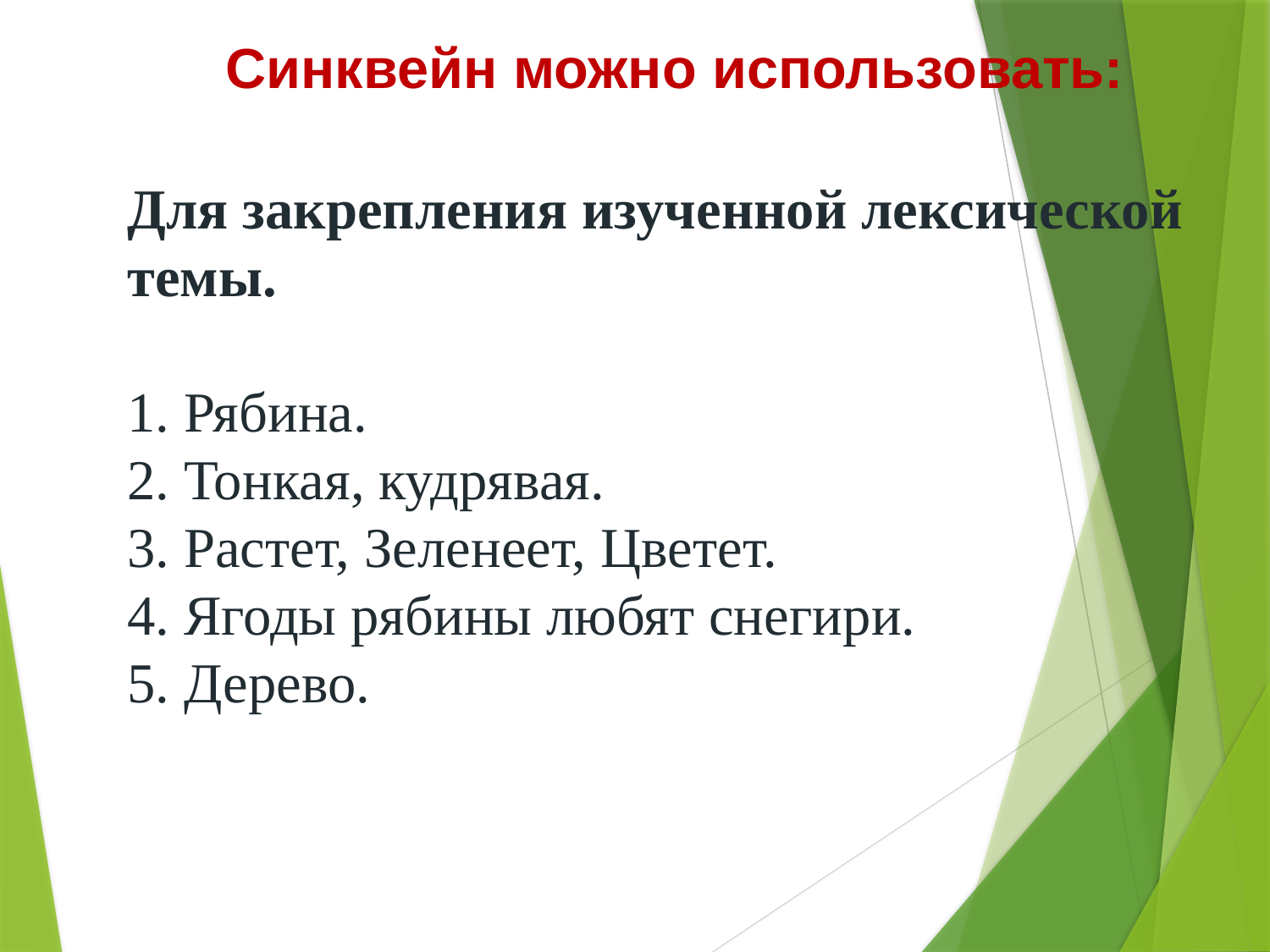

Синквейн можно использовать:
Для закрепления изученной лексической темы.
1. Рябина.
2. Тонкая, кудрявая.
3. Растет, Зеленеет, Цветет.
4. Ягоды рябины любят снегири.
5. Дерево.